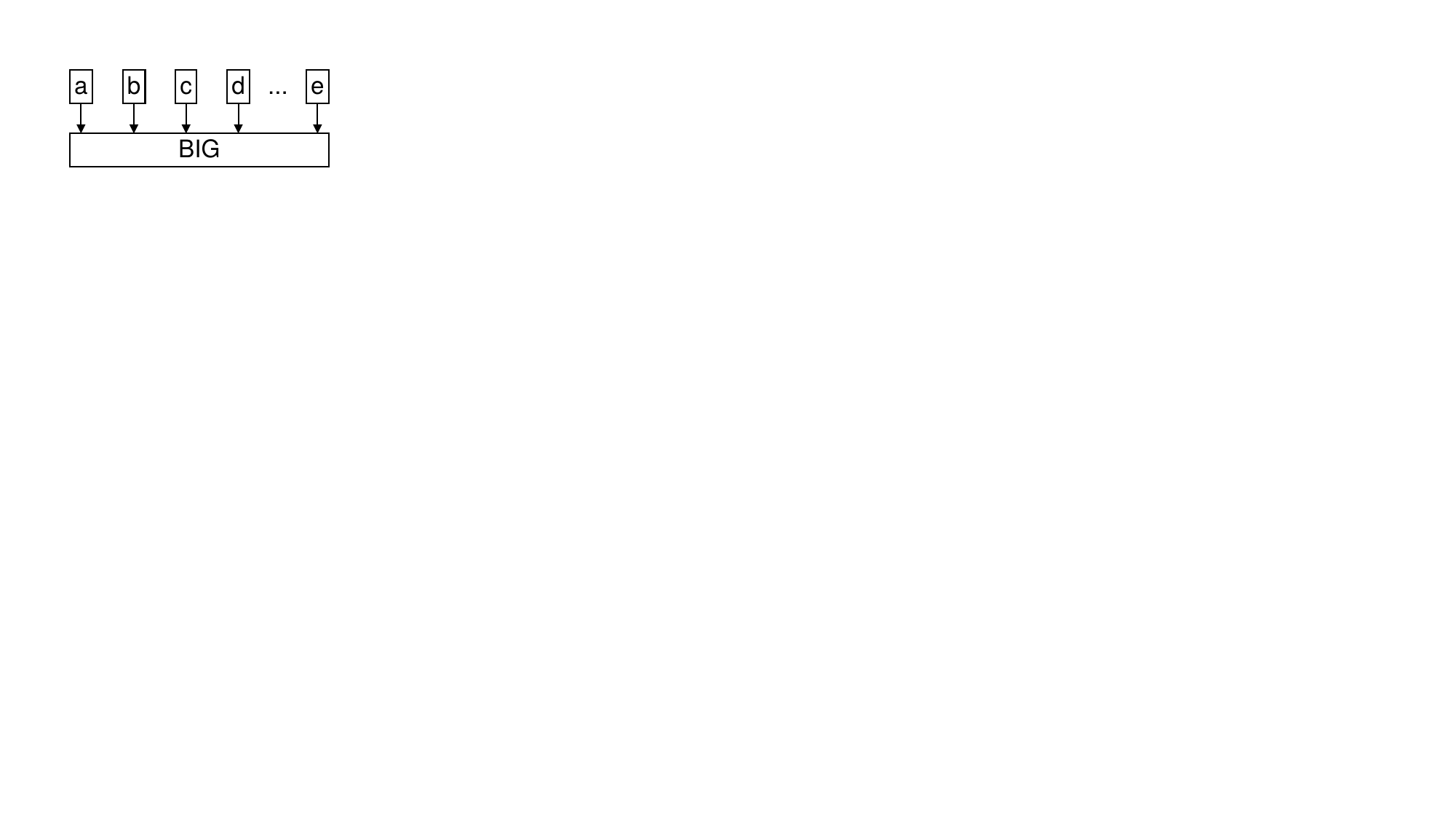

a
b
c
d
...
e
BIG